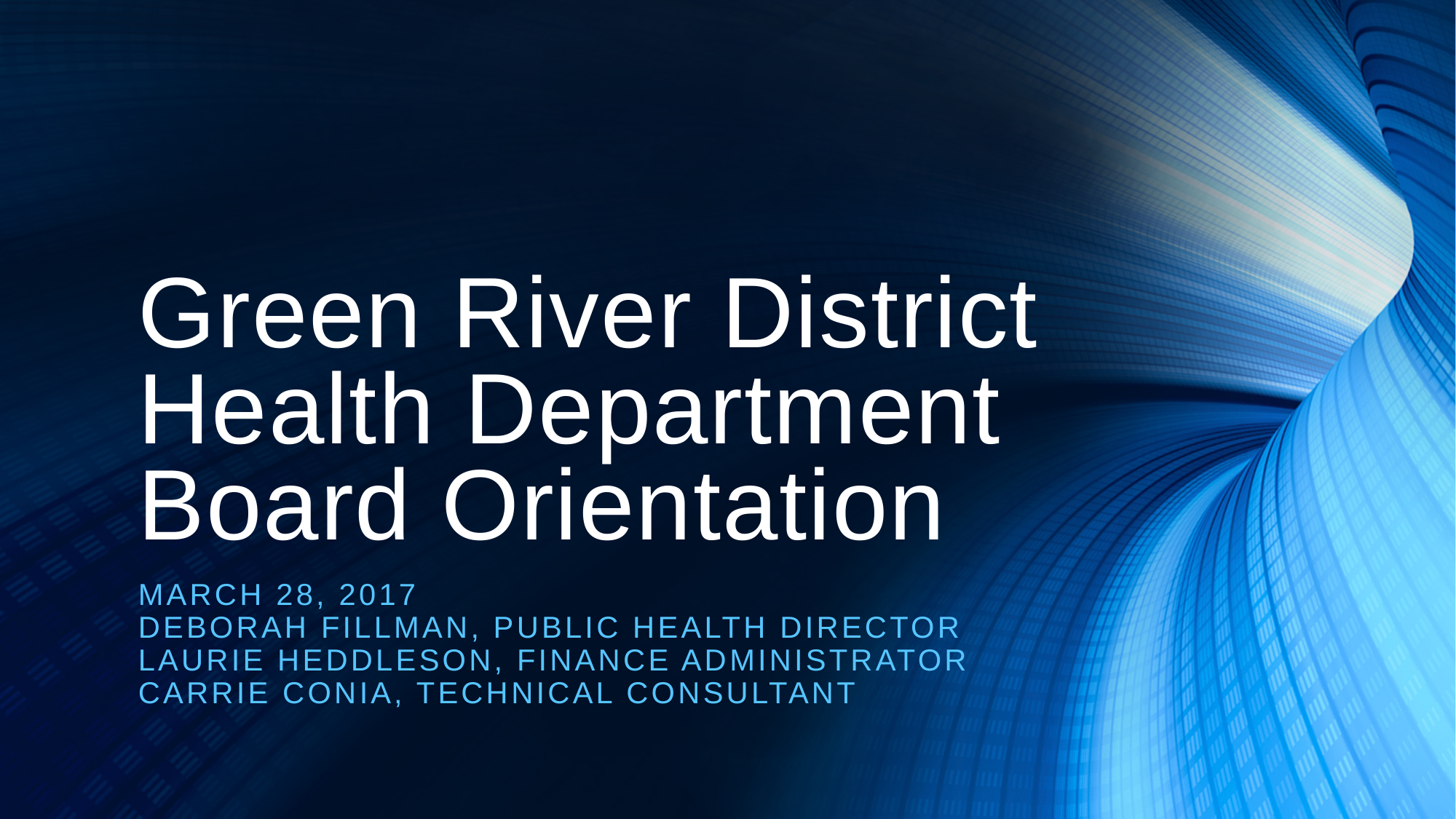

# Green River District Health Department Board Orientation
March 28, 2017
Deborah Fillman, Public Health Director
Laurie Heddleson, Finance Administrator
Carrie Conia, Technical Consultant